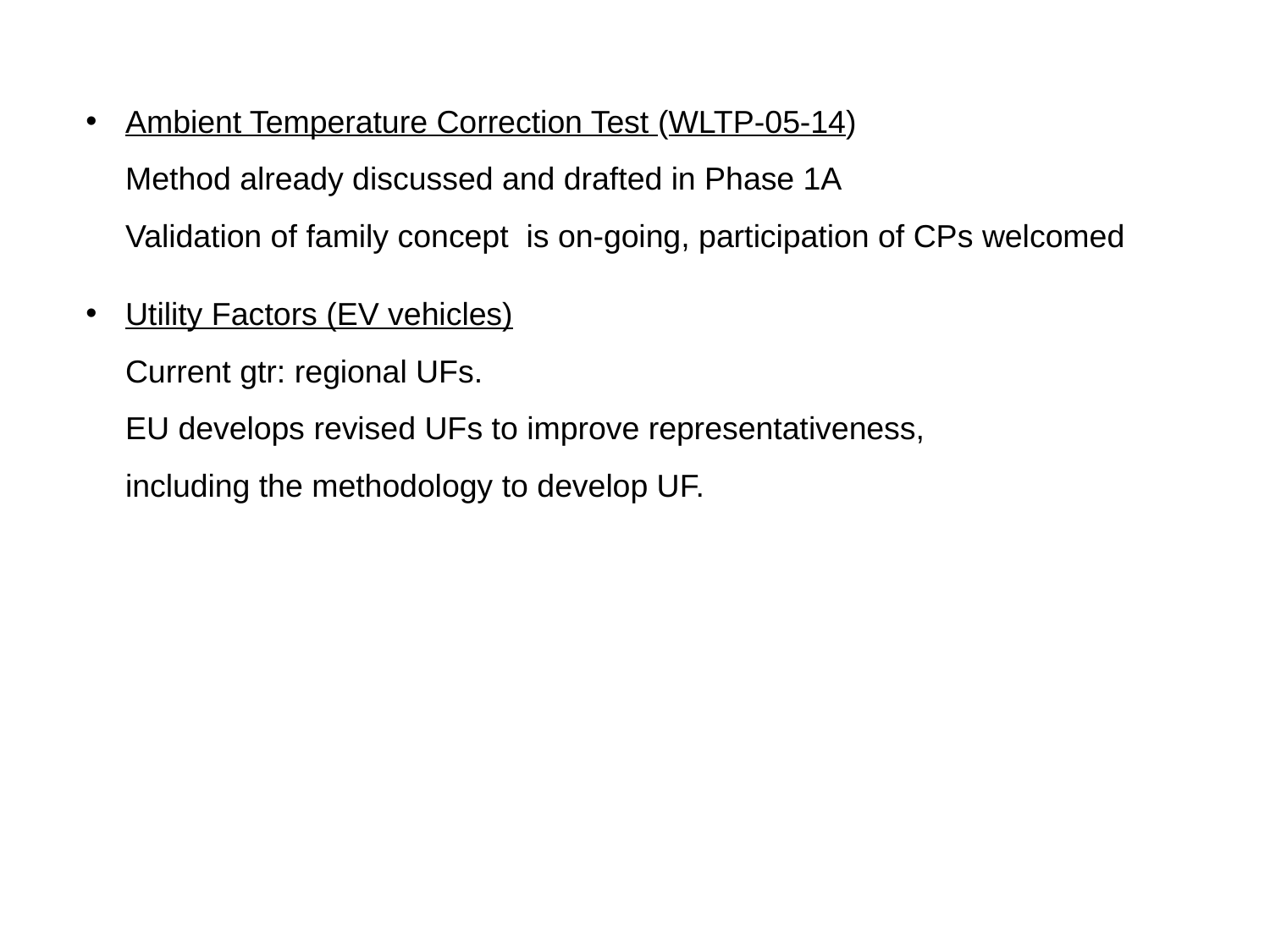

Ambient Temperature Correction Test (WLTP-05-14)
Method already discussed and drafted in Phase 1A
Validation of family concept  is on-going, participation of CPs welcomed
Utility Factors (EV vehicles)
Current gtr: regional UFs.
EU develops revised UFs to improve representativeness,
including the methodology to develop UF.